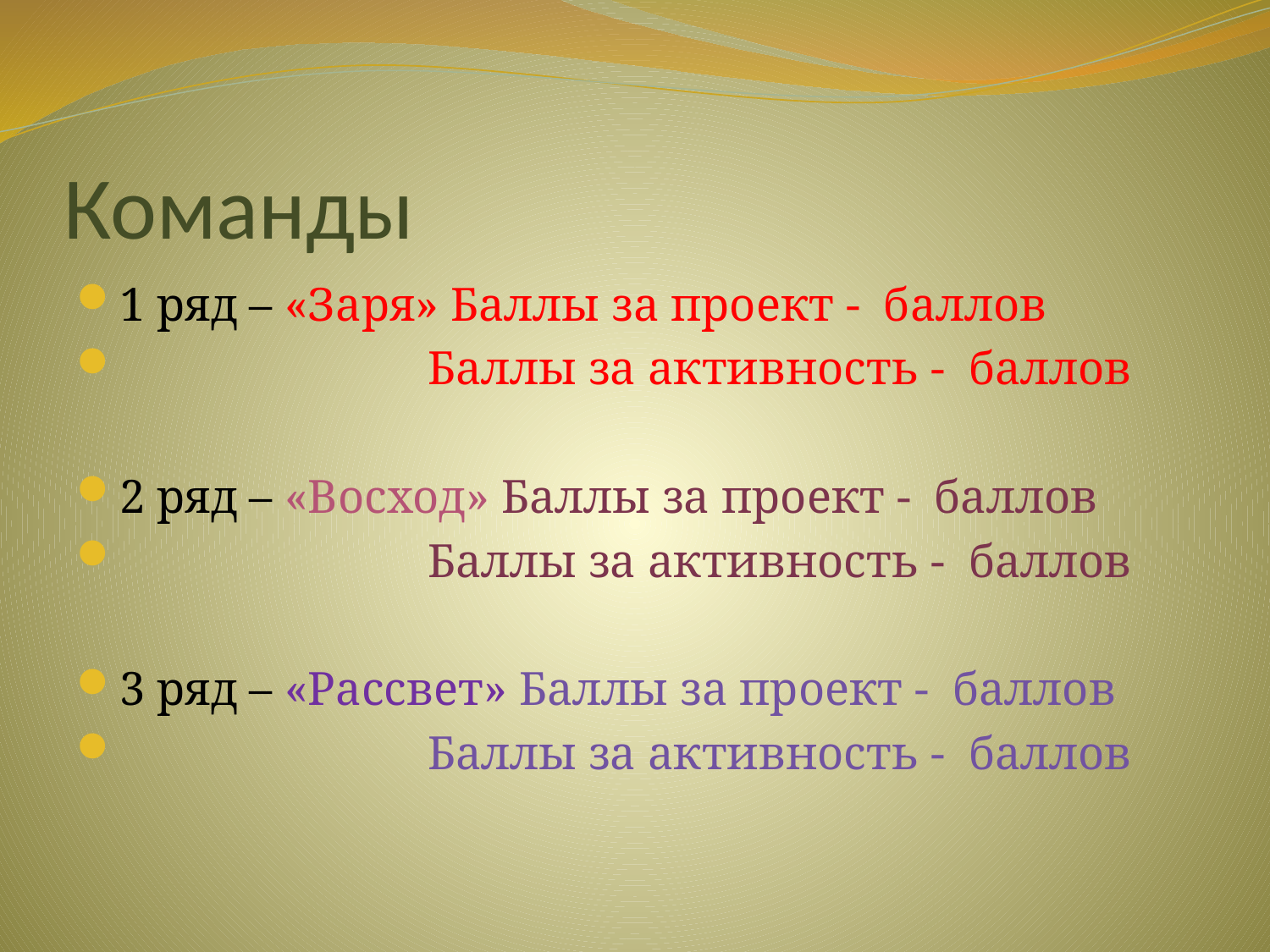

# Команды
1 ряд – «Заря» Баллы за проект -  баллов
                          Баллы за активность -  баллов

2 ряд – «Восход» Баллы за проект -  баллов
                          Баллы за активность -  баллов

3 ряд – «Рассвет» Баллы за проект -  баллов
                          Баллы за активность -  баллов